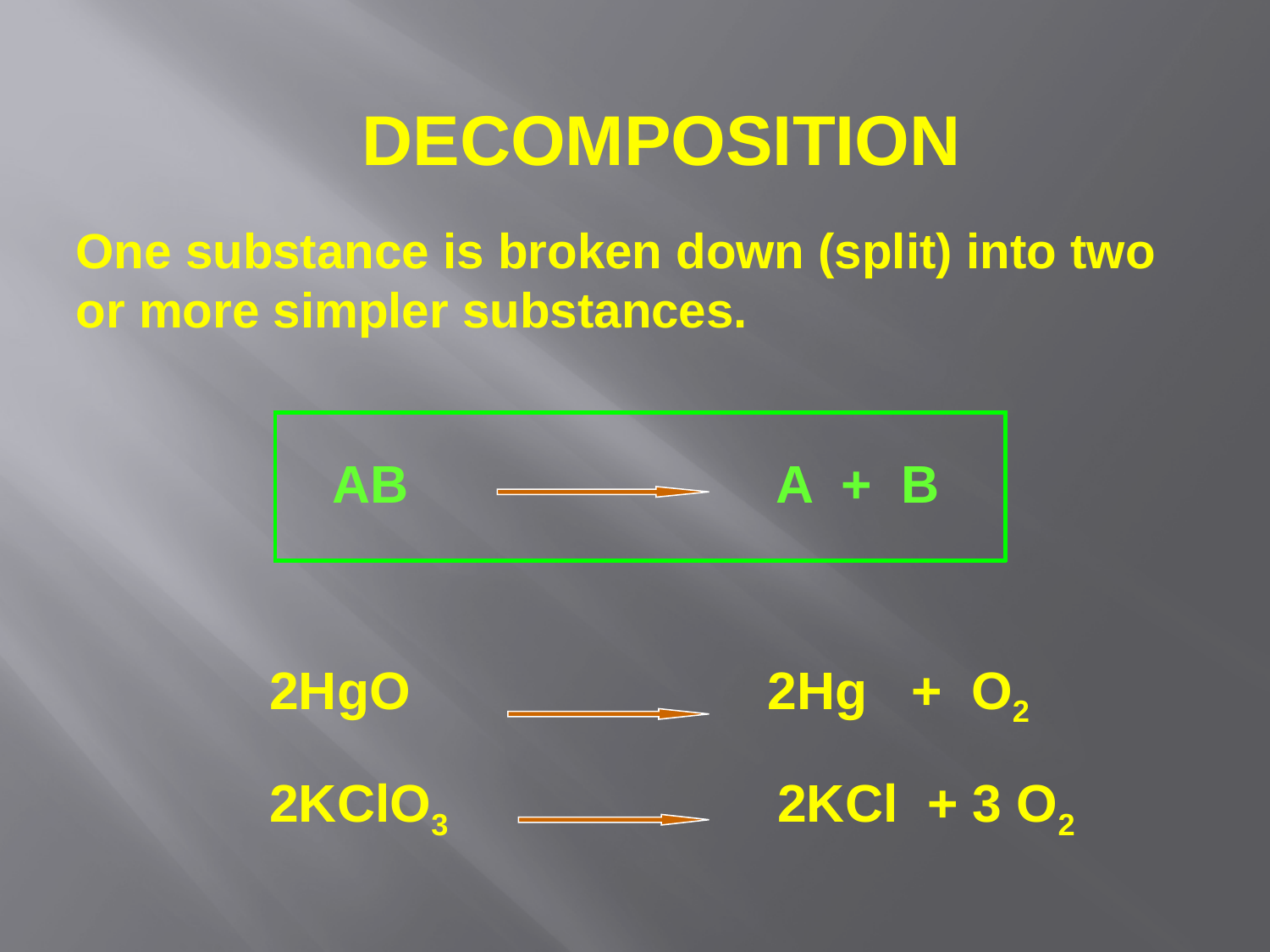

# Decomposition

One substance is broken down (split) into two or more simpler substances.

|  |
| --- |
                   AB			      A  +  B

	      2HgO		              2Hg   +  O2
	      2KClO3		      2KCl  + 3 O2